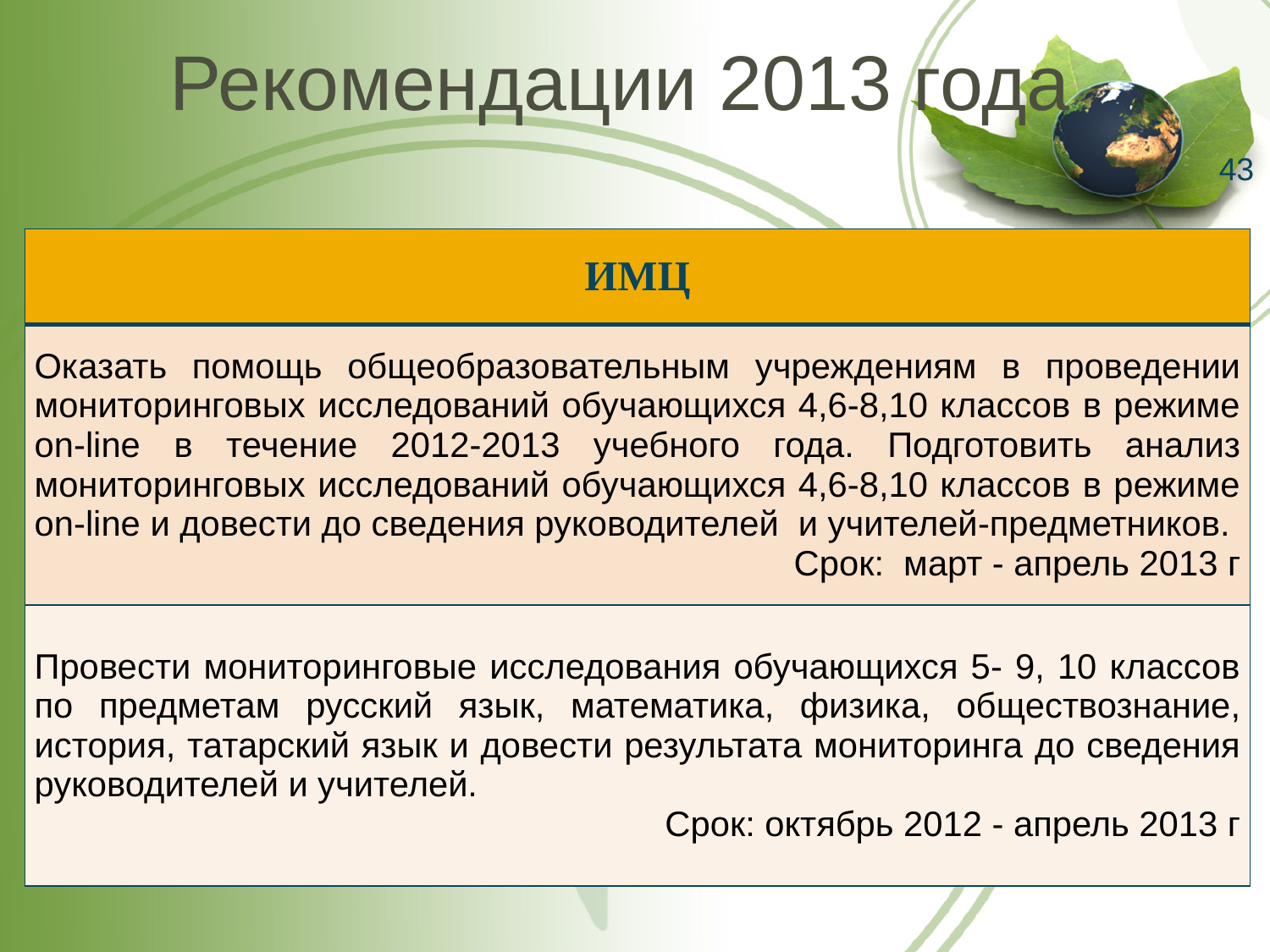

# Рекомендации 2013 года
43
| ИМЦ |
| --- |
| Оказать помощь общеобразовательным учреждениям в проведении мониторинговых исследований обучающихся 4,6-8,10 классов в режиме on-line в течение 2012-2013 учебного года. Подготовить анализ мониторинговых исследований обучающихся 4,6-8,10 классов в режиме on-line и довести до сведения руководителей и учителей-предметников. Срок: март - апрель 2013 г |
| Провести мониторинговые исследования обучающихся 5- 9, 10 классов по предметам русский язык, математика, физика, обществознание, история, татарский язык и довести результата мониторинга до сведения руководителей и учителей. Срок: октябрь 2012 - апрель 2013 г |